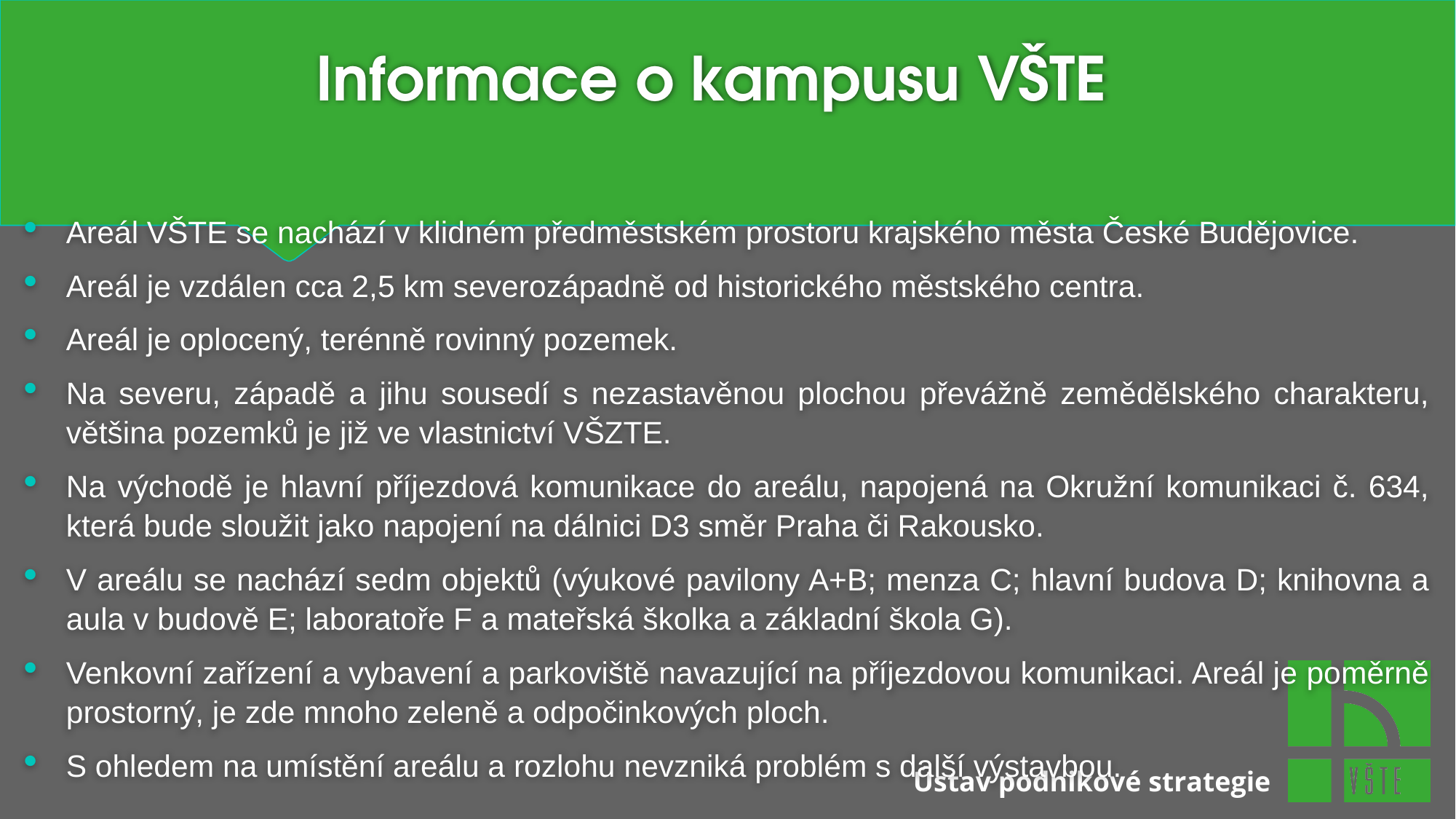

# Informace o kampusu VŠTE
Areál VŠTE se nachází v klidném předměstském prostoru krajského města České Budějovice.
Areál je vzdálen cca 2,5 km severozápadně od historického městského centra.
Areál je oplocený, terénně rovinný pozemek.
Na severu, západě a jihu sousedí s nezastavěnou plochou převážně zemědělského charakteru, většina pozemků je již ve vlastnictví VŠZTE.
Na východě je hlavní příjezdová komunikace do areálu, napojená na Okružní komunikaci č. 634, která bude sloužit jako napojení na dálnici D3 směr Praha či Rakousko.
V areálu se nachází sedm objektů (výukové pavilony A+B; menza C; hlavní budova D; knihovna a aula v budově E; laboratoře F a mateřská školka a základní škola G).
Venkovní zařízení a vybavení a parkoviště navazující na příjezdovou komunikaci. Areál je poměrně prostorný, je zde mnoho zeleně a odpočinkových ploch.
S ohledem na umístění areálu a rozlohu nevzniká problém s další výstavbou.